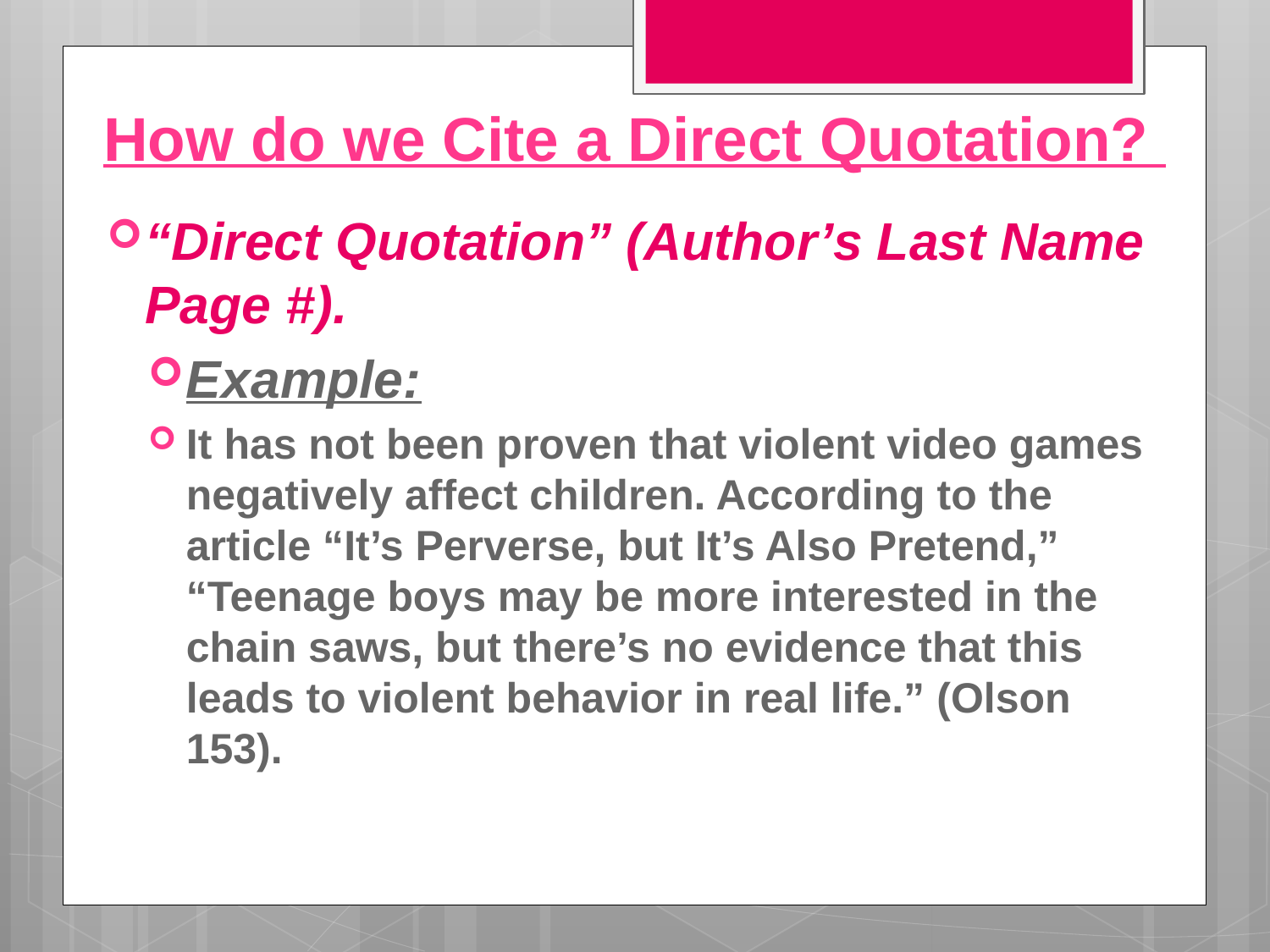

# How do we Cite a Direct Quotation?
“Direct Quotation” (Author’s Last Name Page #).
Example:
It has not been proven that violent video games negatively affect children. According to the article “It’s Perverse, but It’s Also Pretend,” “Teenage boys may be more interested in the chain saws, but there’s no evidence that this leads to violent behavior in real life.” (Olson 153).